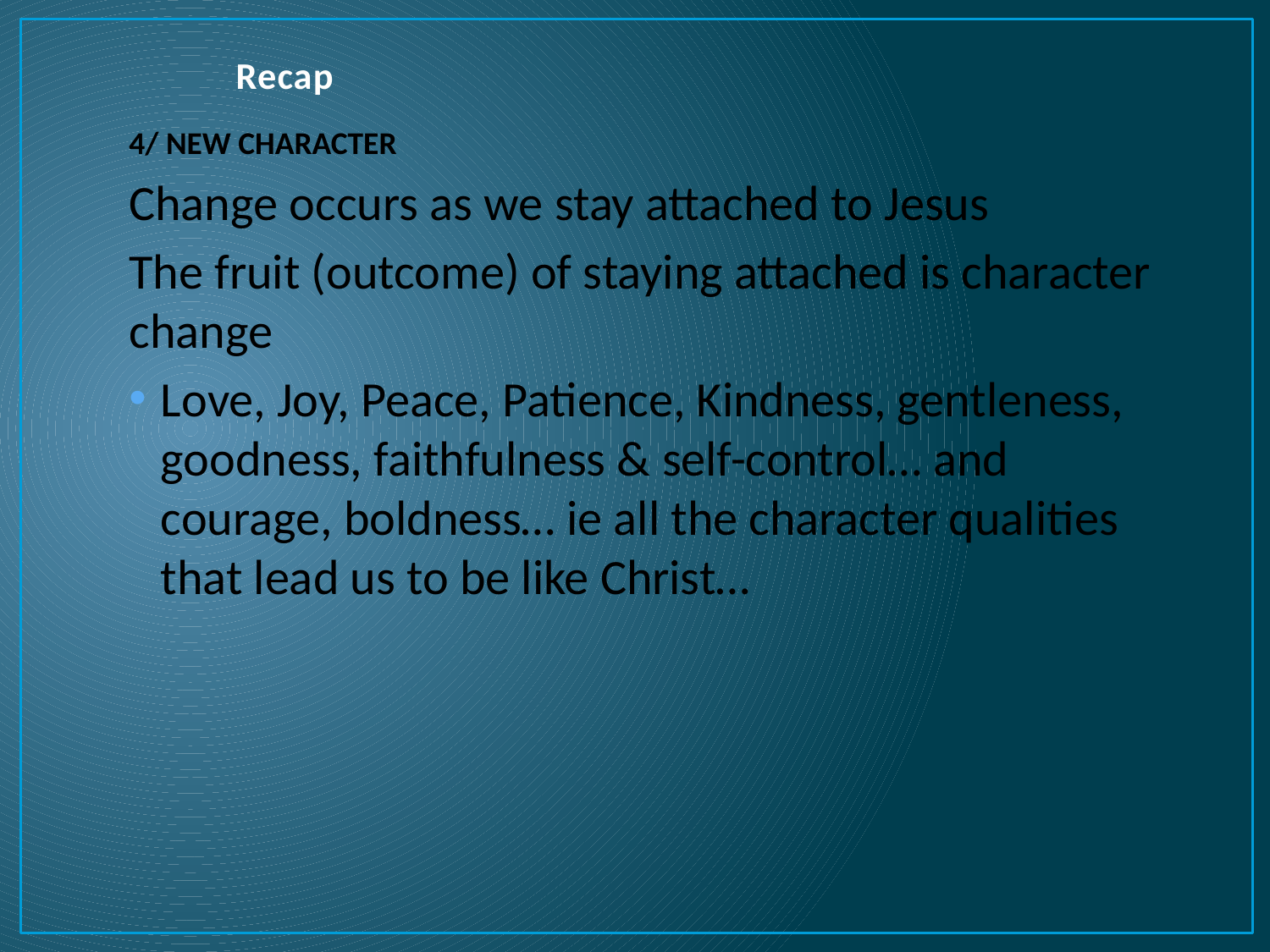

# Recap
4/ NEW CHARACTER
Change occurs as we stay attached to Jesus
The fruit (outcome) of staying attached is character change
Love, Joy, Peace, Patience, Kindness, gentleness, goodness, faithfulness & self-control… and courage, boldness… ie all the character qualities that lead us to be like Christ…